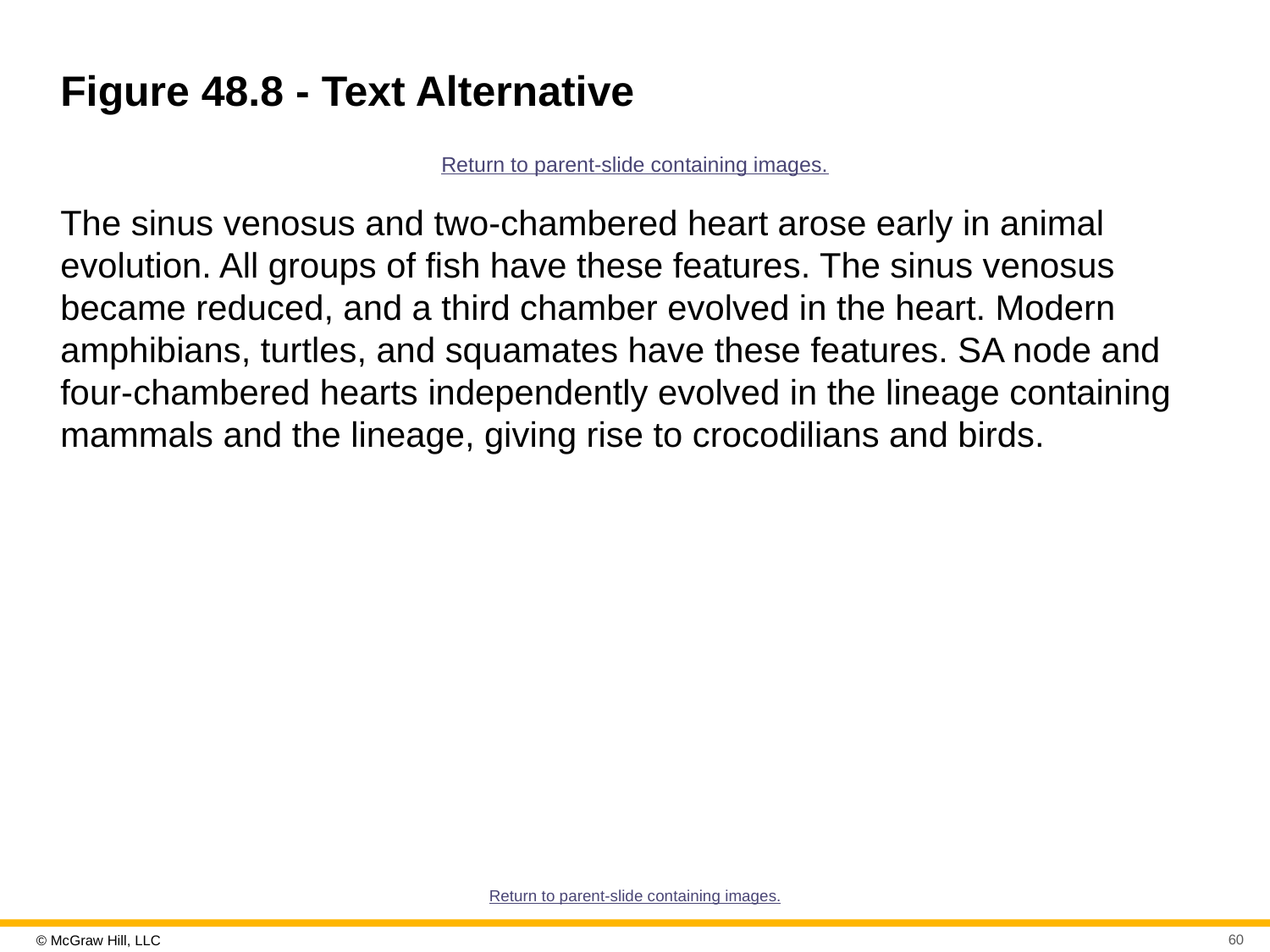

# Figure 48.8 - Text Alternative
Return to parent-slide containing images.
The sinus venosus and two-chambered heart arose early in animal evolution. All groups of fish have these features. The sinus venosus became reduced, and a third chamber evolved in the heart. Modern amphibians, turtles, and squamates have these features. SA node and four-chambered hearts independently evolved in the lineage containing mammals and the lineage, giving rise to crocodilians and birds.
Return to parent-slide containing images.
60